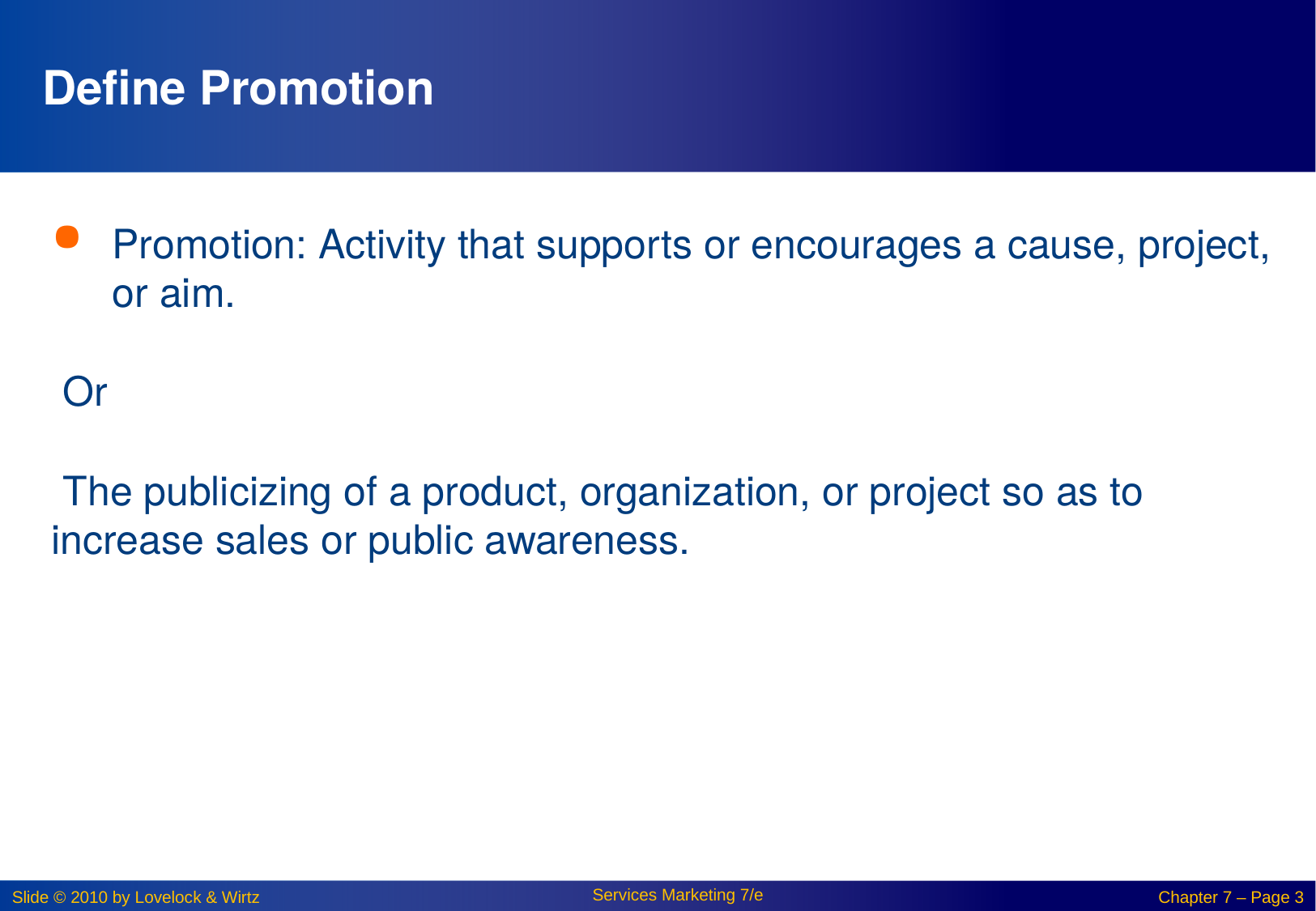

# Define Promotion
Promotion: Activity that supports or encourages a cause, project, or aim.
 Or
 The publicizing of a product, organization, or project so as to    increase sales or public awareness.